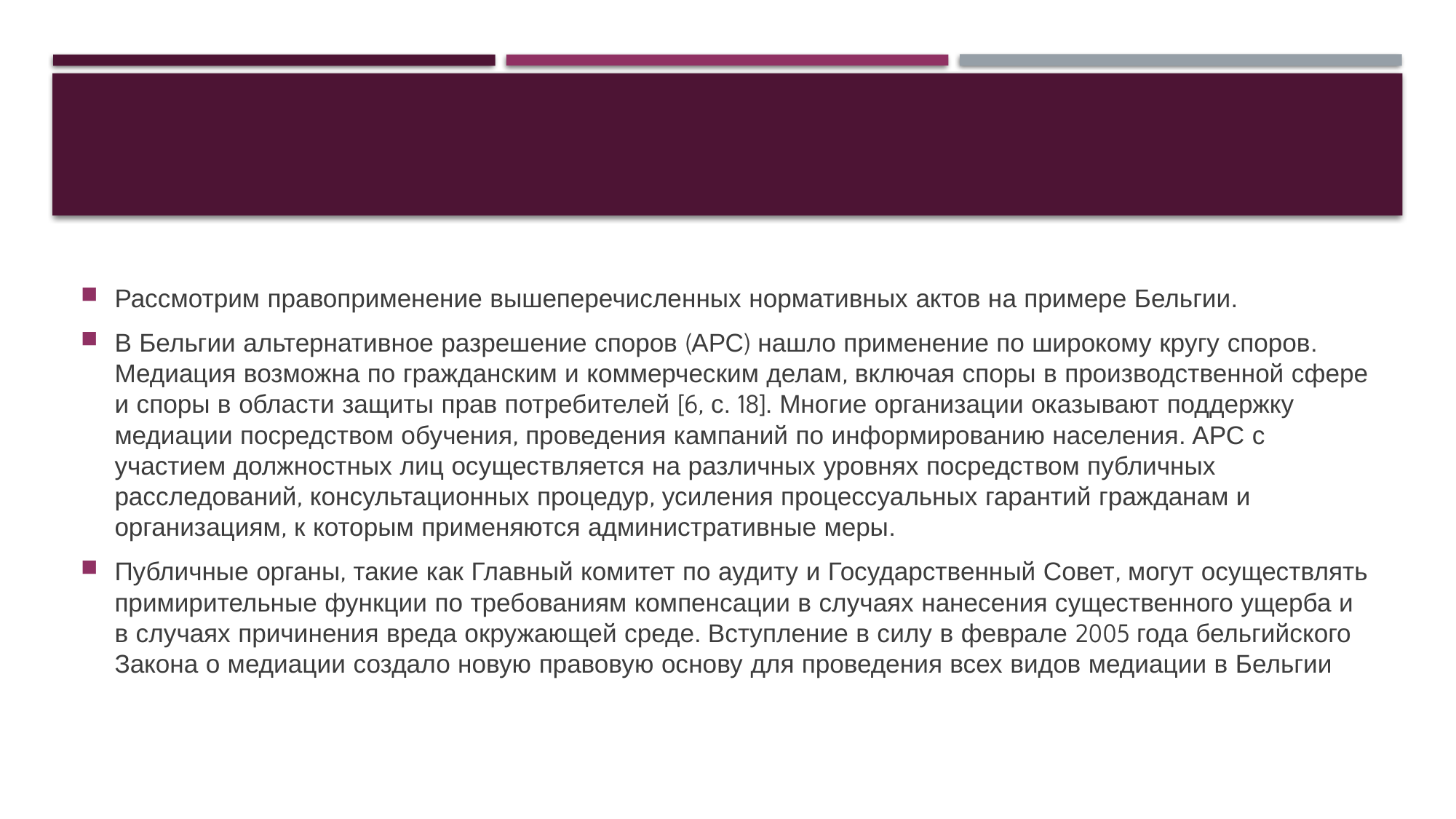

#
Рассмотрим правоприменение вышеперечисленных нормативных актов на примере Бельгии.
В Бельгии альтернативное разрешение споров (АРС) нашло применение по широкому кругу споров. Медиация возможна по гражданским и коммерческим делам, включая споры в производственной сфере и споры в области защиты прав потребителей [6, с. 18]. Многие организации оказывают поддержку медиации посредством обучения, проведения кампаний по информированию населения. АРС с участием должностных лиц осуществляется на различных уровнях посредством публичных расследований, консультационных процедур, усиления процессуальных гарантий гражданам и организациям, к которым применяются административные меры.
Публичные органы, такие как Главный комитет по аудиту и Государственный Совет, могут осуществлять примирительные функции по требованиям компенсации в случаях нанесения существенного ущерба и в случаях причинения вреда окружающей среде. Вступление в силу в феврале 2005 года бельгийского Закона о медиации создало новую правовую основу для проведения всех видов медиации в Бельгии